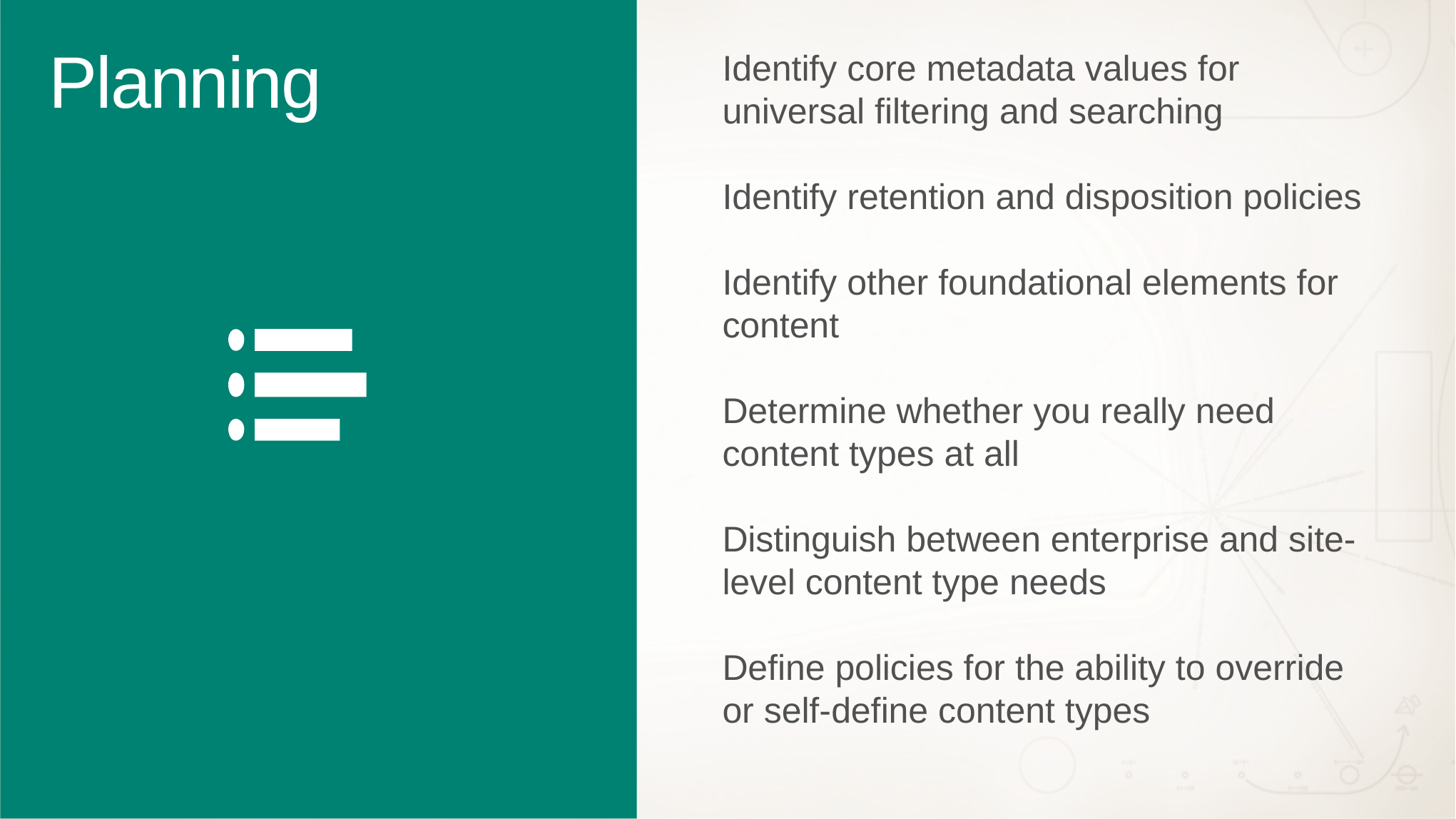

# Planning
Identify core metadata values for universal filtering and searching

Identify retention and disposition policies

Identify other foundational elements for content

Determine whether you really need content types at all

Distinguish between enterprise and site-level content type needs

Define policies for the ability to override or self-define content types